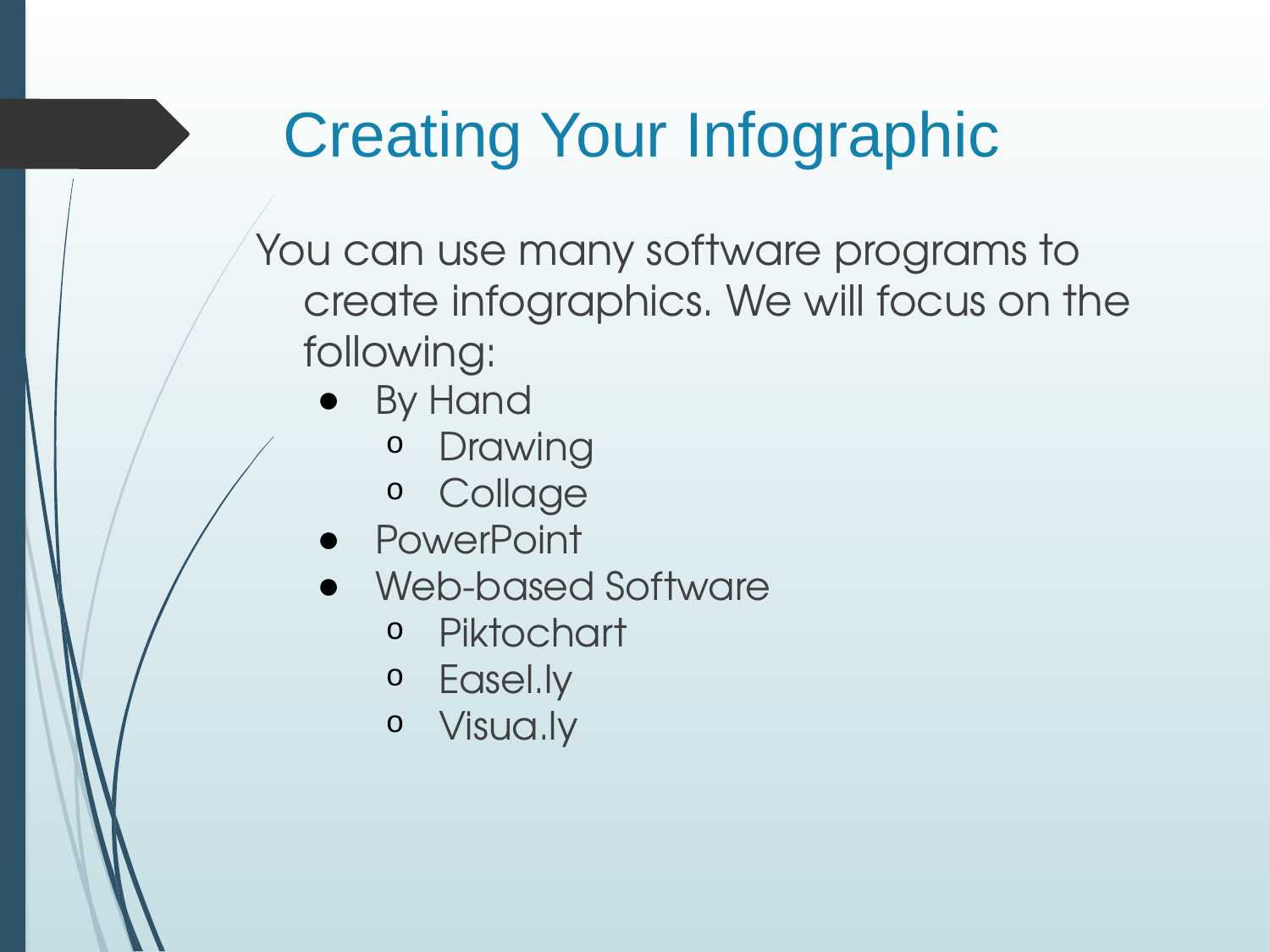

# Creating Your Infographic
You can use many software programs to create infographics. We will focus on the following:
By Hand
Drawing
Collage
PowerPoint
Web-based Software
Piktochart
Easel.ly
Visua.ly